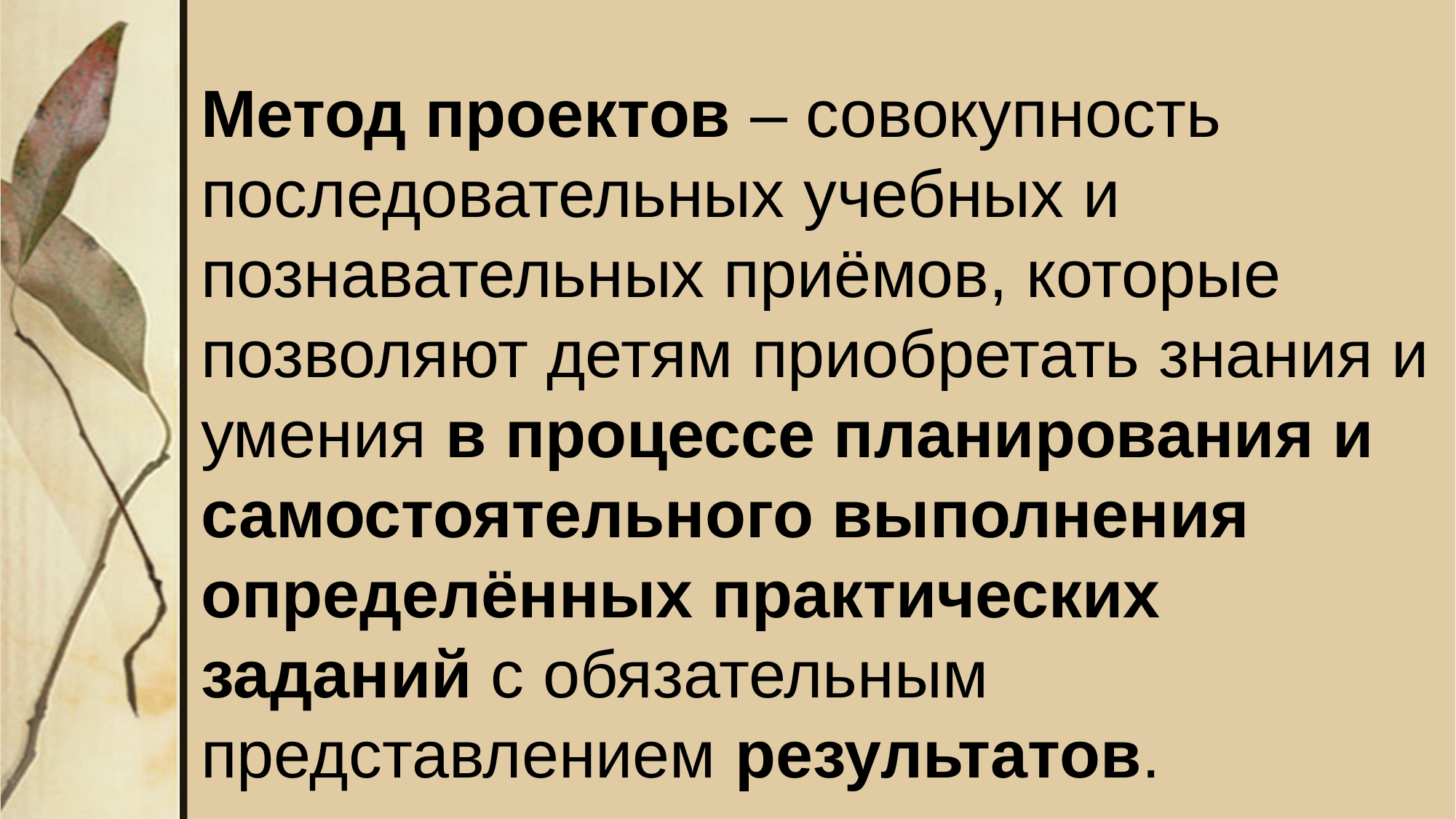

Метод проектов – совокупность последовательных учебных и познавательных приёмов, которые позволяют детям приобретать знания и умения в процессе планирования и самостоятельного выполнения определённых практических заданий с обязательным представлением результатов.